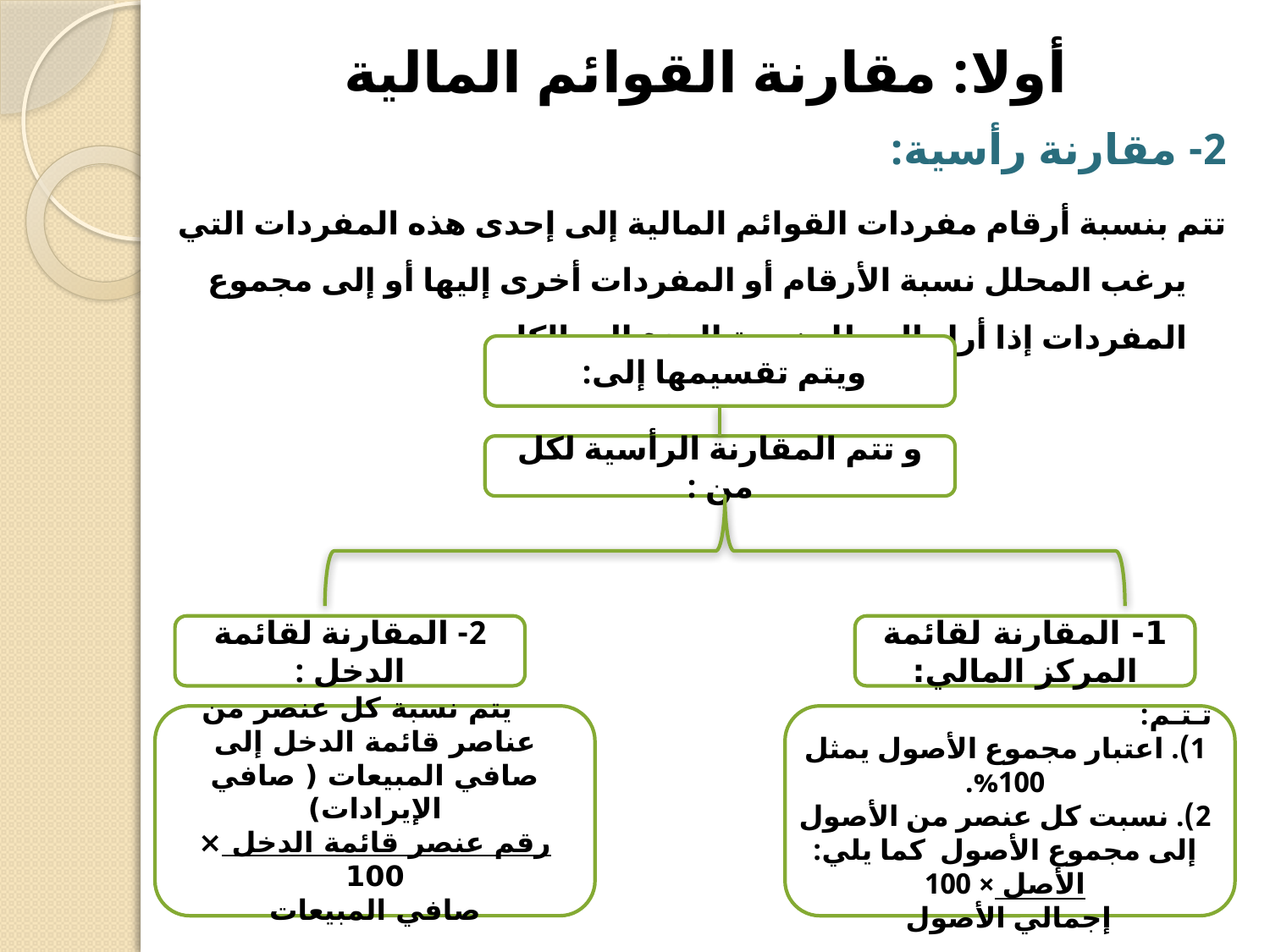

# أولا: مقارنة القوائم المالية
2- مقارنة رأسية:
تتم بنسبة أرقام مفردات القوائم المالية إلى إحدى هذه المفردات التي يرغب المحلل نسبة الأرقام أو المفردات أخرى إليها أو إلى مجموع المفردات إذا أراد المحلل نسبة الجزء إلى الكل.

ويتم تقسيمها إلى:
و تتم المقارنة الرأسية لكل من :
2- المقارنة لقائمة الدخل :
1- المقارنة لقائمة المركز المالي:

تـتـم:
1). اعتبار مجموع الأصول يمثل 100%.
2). نسبت كل عنصر من الأصول إلى مجموع الأصول  كما يلي:
الأصل × 100
إجمالي الأصول
    يتم نسبة كل عنصر من عناصر قائمة الدخل إلى صافي المبيعات ( صافي الإيرادات)
رقم عنصر قائمة الدخل × 100
صافي المبيعات